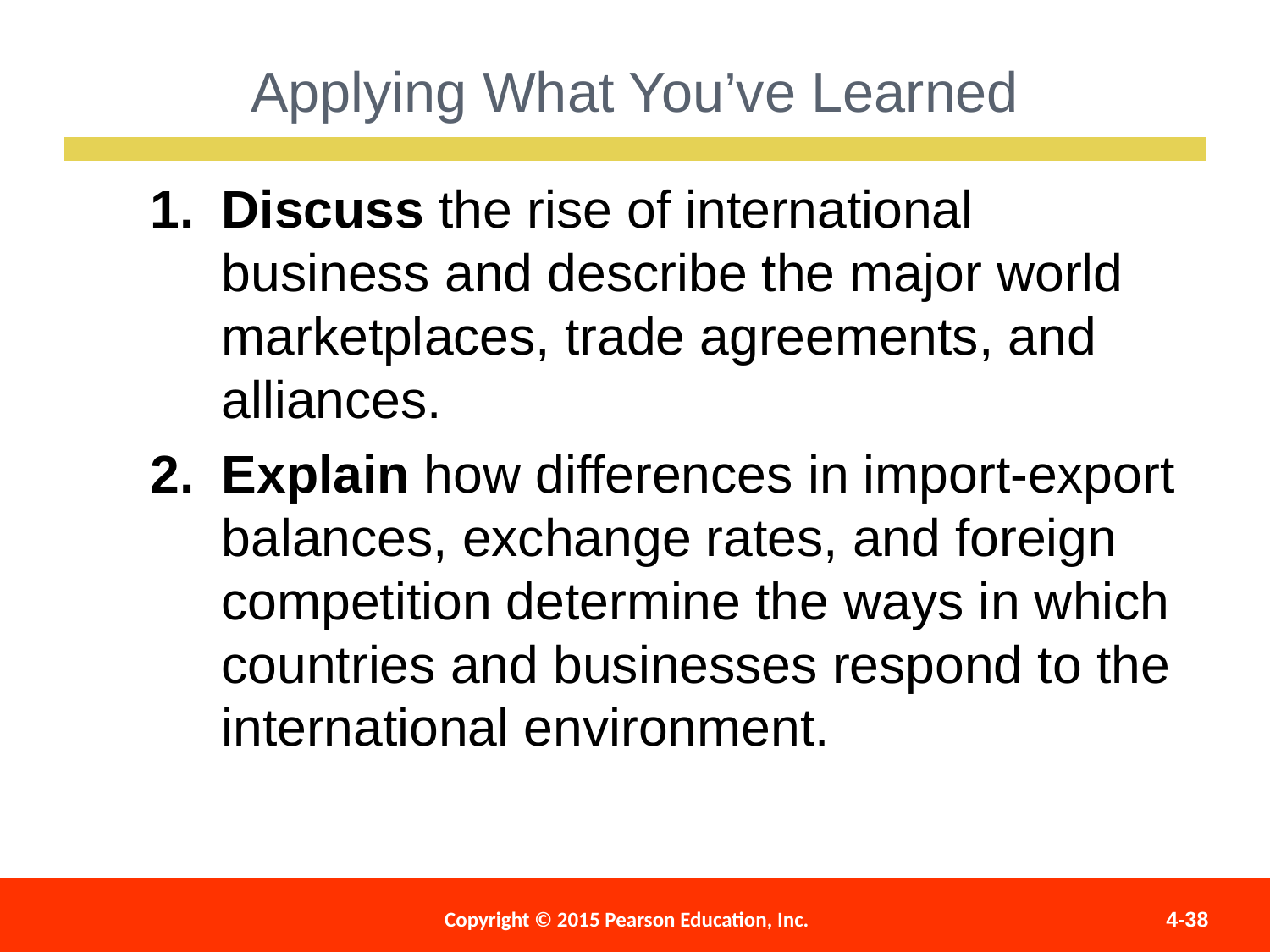

Applying What You’ve Learned
Discuss the rise of international business and describe the major world marketplaces, trade agreements, and alliances.
Explain how differences in import-export balances, exchange rates, and foreign competition determine the ways in which countries and businesses respond to the international environment.